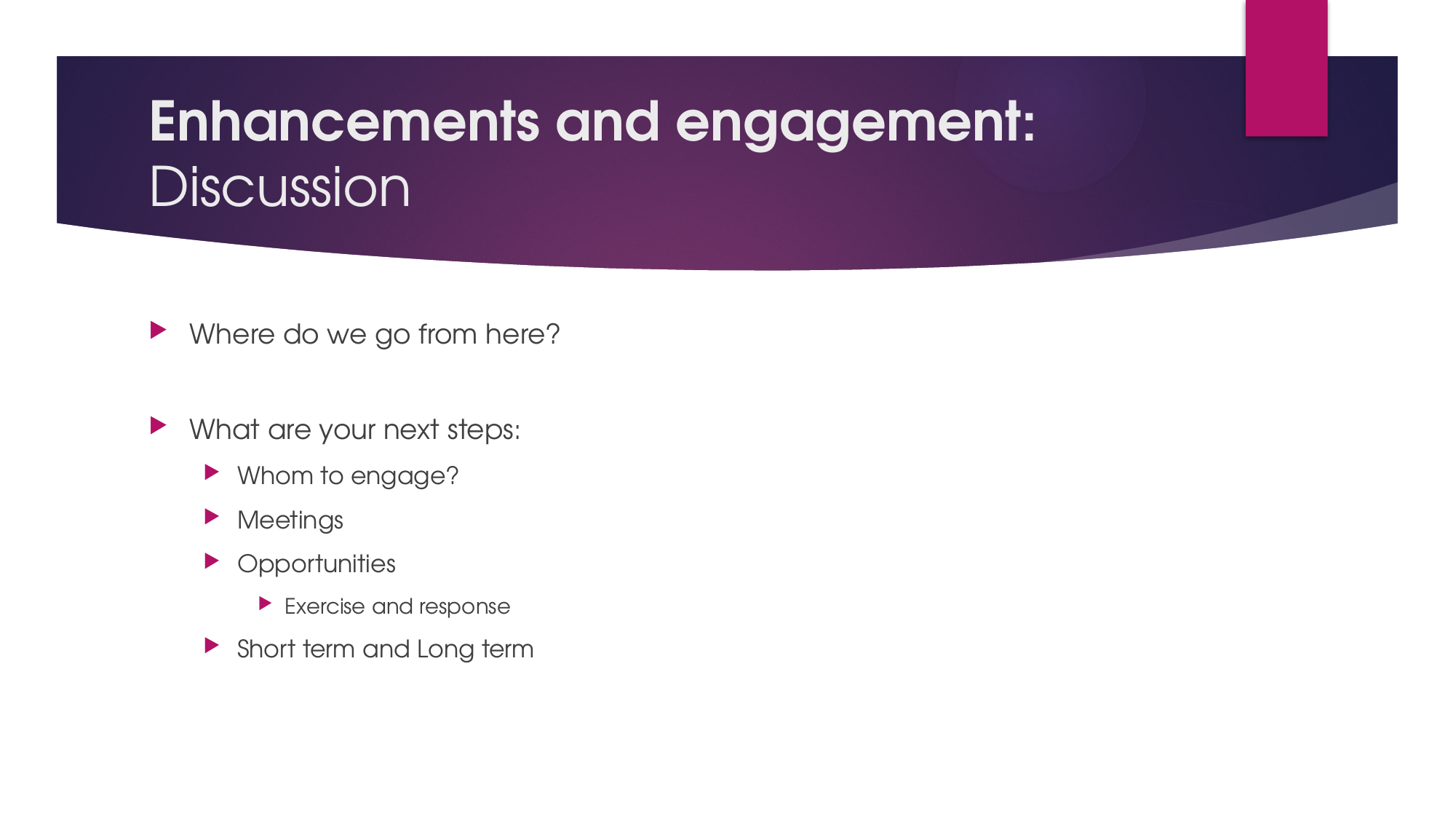

# Enhancements and engagement: Discussion
Where do we go from here?

What are your next steps:
Whom to engage?
Meetings
Opportunities
Exercise and response
Short term and Long term